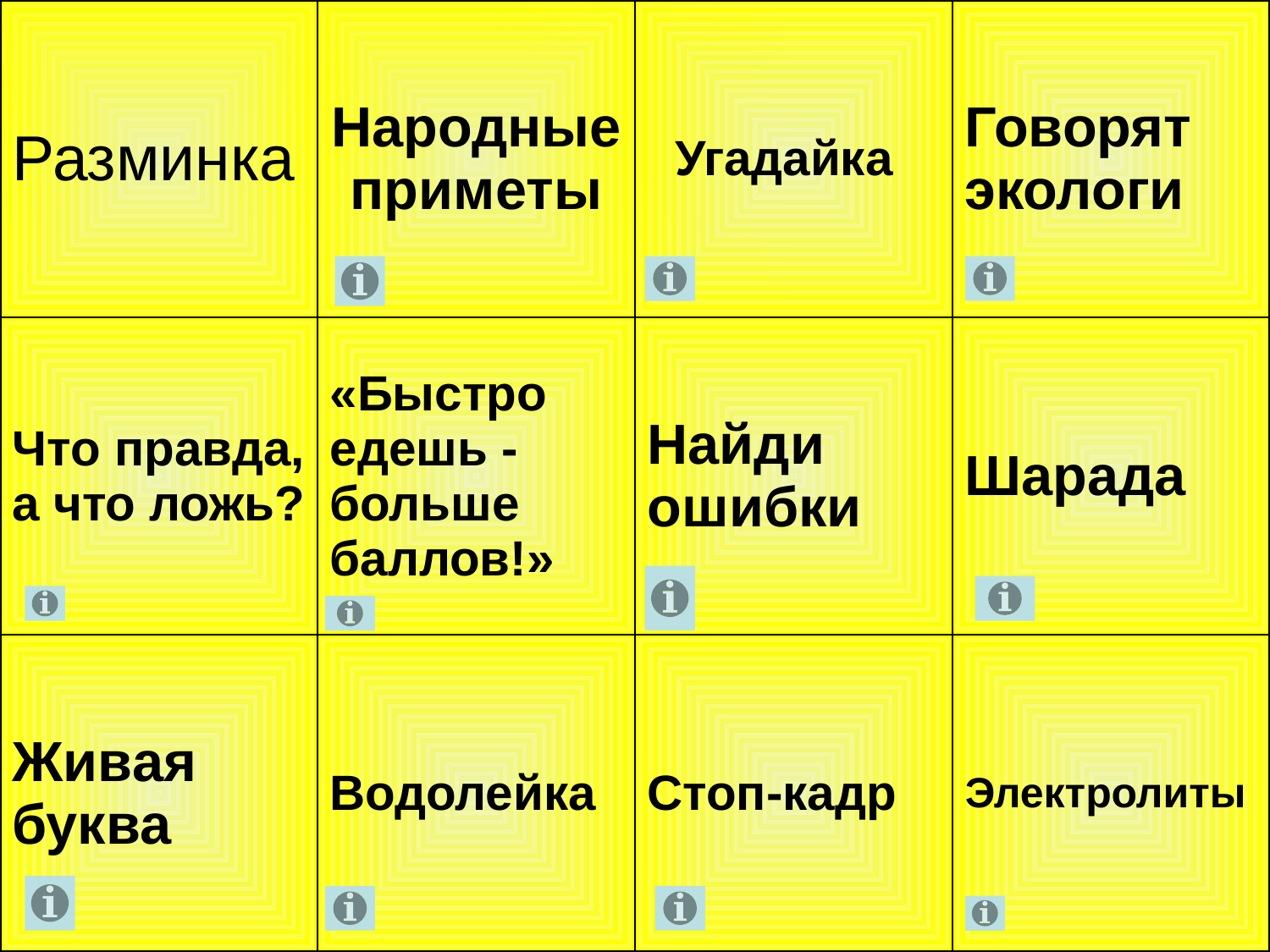

| Разминка | Народные приметы | Угадайка | Говорят экологи |
| --- | --- | --- | --- |
| Что правда, а что ложь? | «Быстро едешь - больше баллов!» | Найди ошибки | Шарада |
| Живая буква | Водолейка | Стоп-кадр | Электролиты |